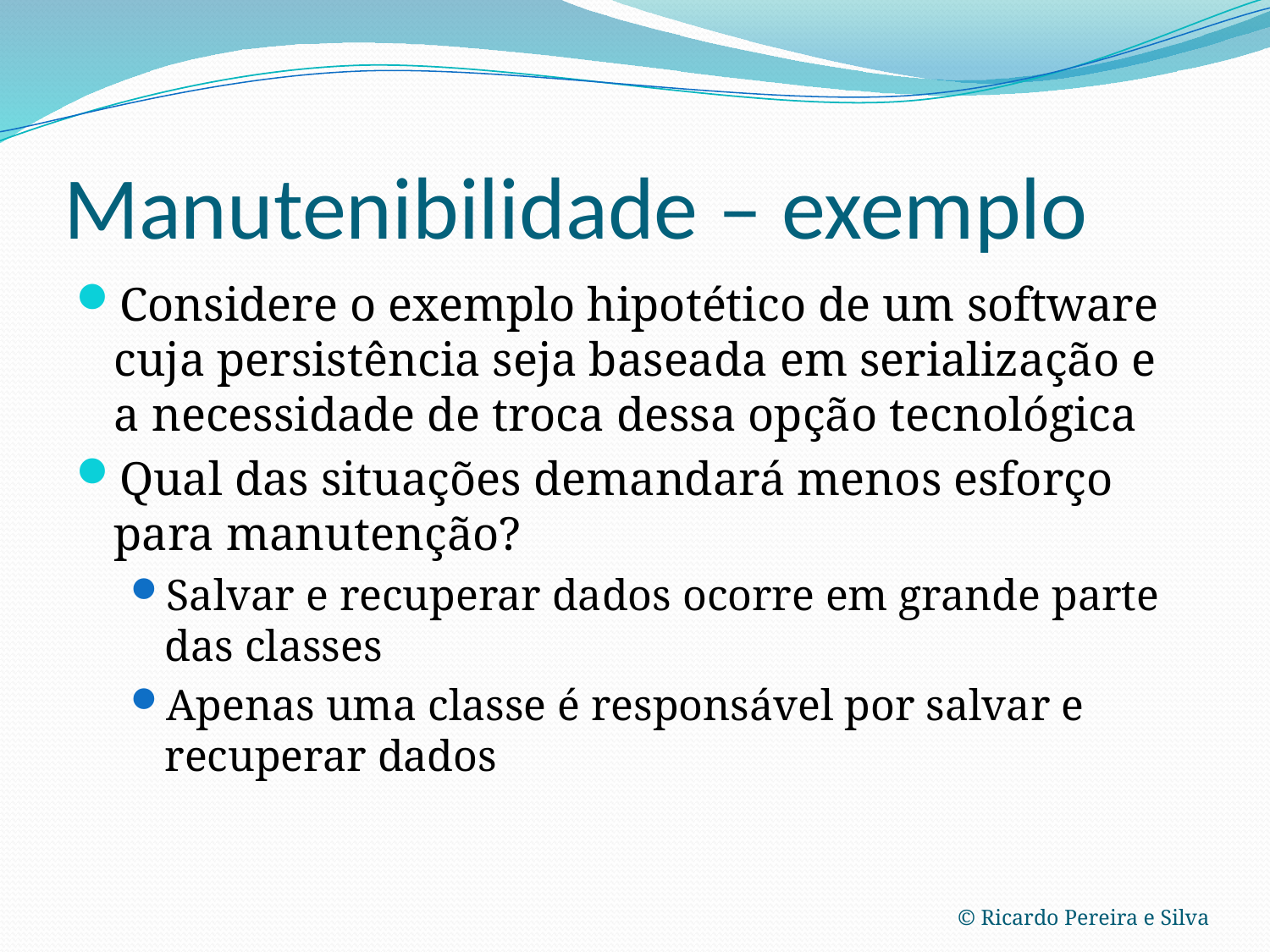

# Manutenibilidade – exemplo
Considere o exemplo hipotético de um software cuja persistência seja baseada em serialização e a necessidade de troca dessa opção tecnológica
Qual das situações demandará menos esforço para manutenção?
Salvar e recuperar dados ocorre em grande parte das classes
Apenas uma classe é responsável por salvar e recuperar dados
© Ricardo Pereira e Silva